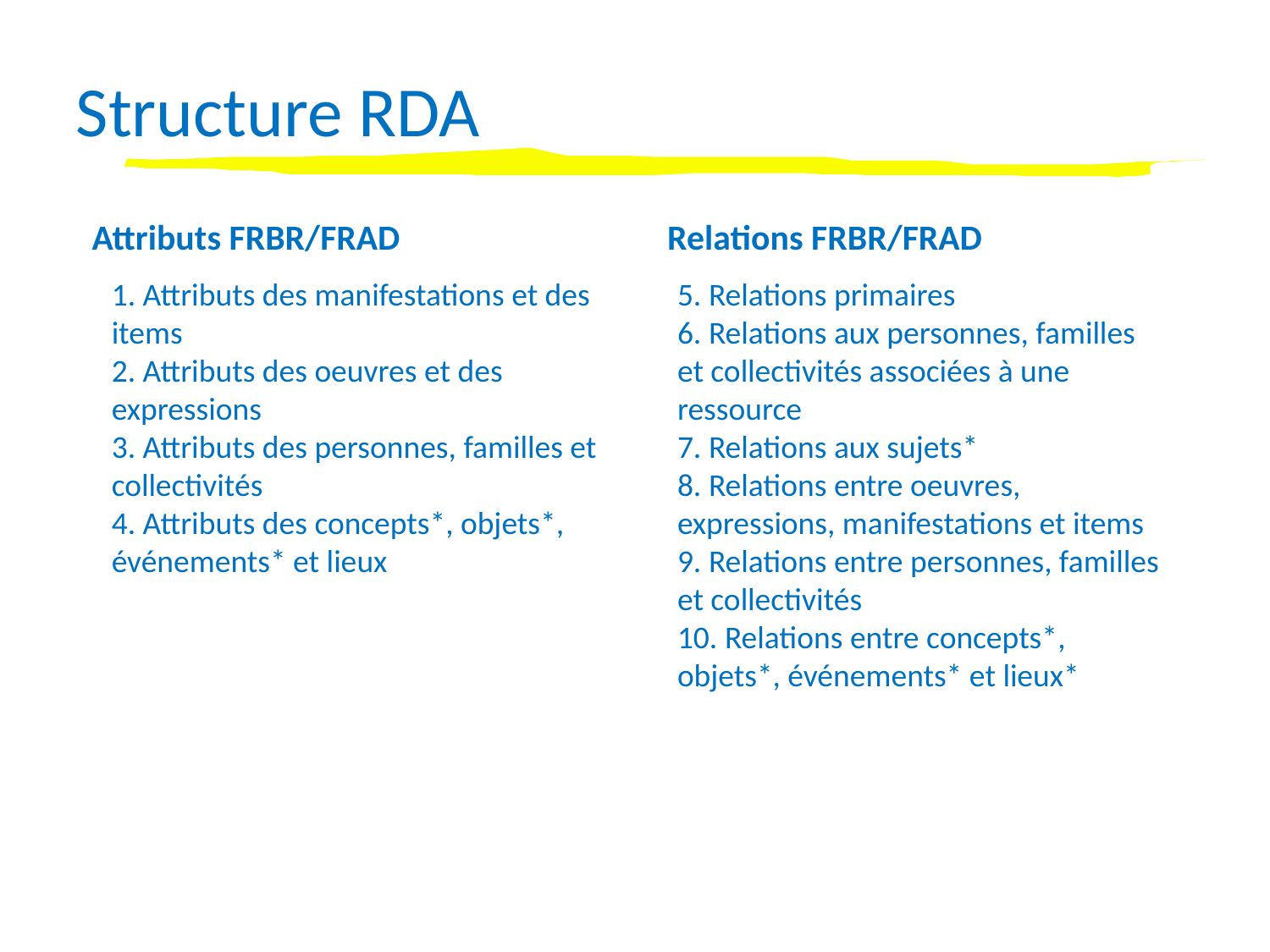

Structure RDA

Attributs FRBR/FRAD

Relations FRBR/FRAD

1. Attributs des manifestations et des items
2. Attributs des oeuvres et des expressions
3. Attributs des personnes, familles et collectivités
4. Attributs des concepts*, objets*, événements* et lieux

5. Relations primaires
6. Relations aux personnes, familles et collectivités associées à une ressource
7. Relations aux sujets*
8. Relations entre oeuvres, expressions, manifestations et items
9. Relations entre personnes, familles et collectivités
10. Relations entre concepts*, objets*, événements* et lieux*